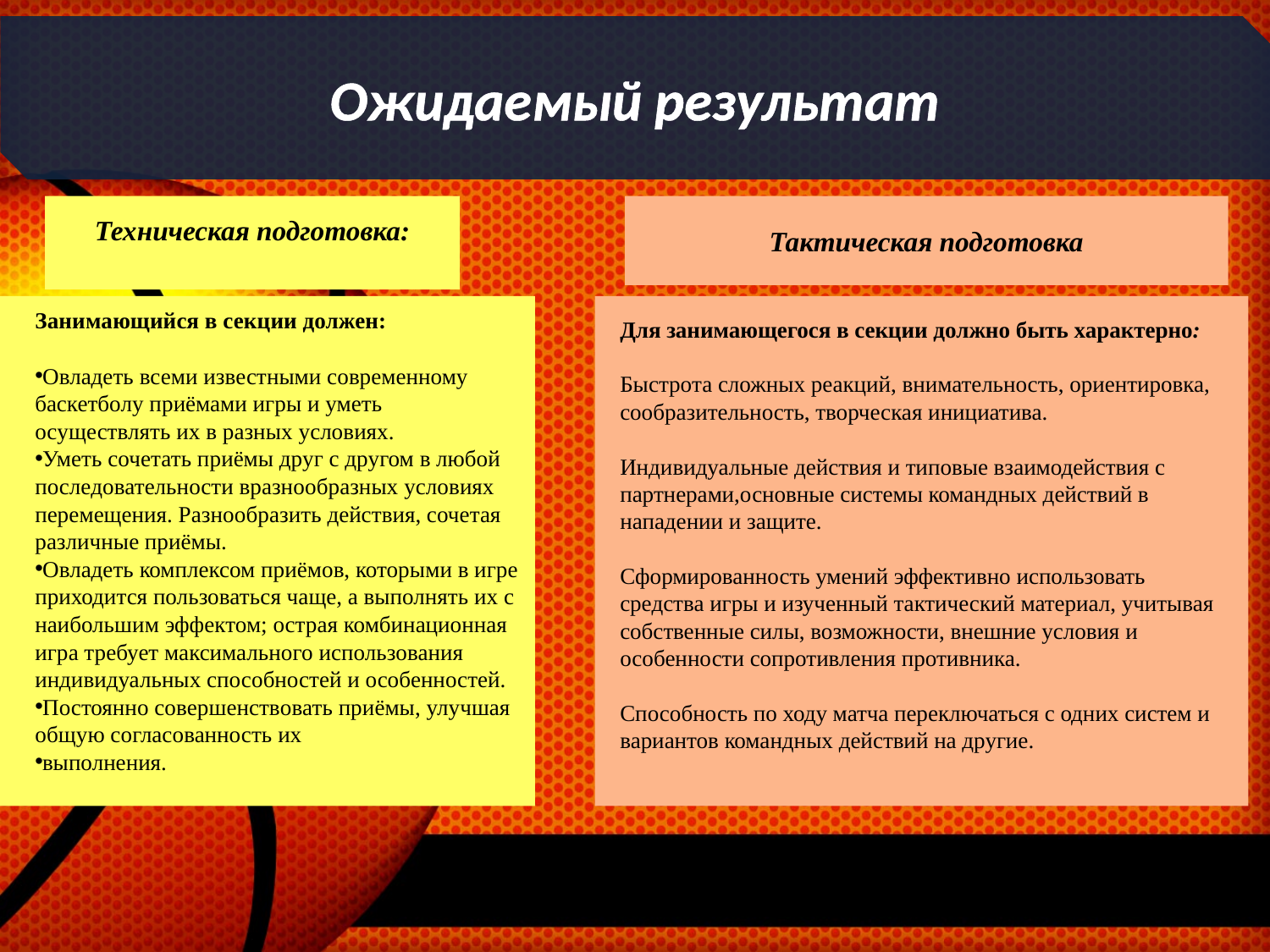

Ожидаемый результат
Техническая подготовка:

Тактическая подготовка
Занимающийся в секции должен:

Овладеть всеми известными современному баскетболу приёмами игры и уметь осуществлять их в разных условиях.
Уметь сочетать приёмы друг с другом в любой последовательности вразнообразных условиях перемещения. Разнообразить действия, сочетая различные приёмы.
Овладеть комплексом приёмов, которыми в игре приходится пользоваться чаще, а выполнять их с наибольшим эффектом; острая комбинационная игра требует максимального использования индивидуальных способностей и особенностей.
Постоянно совершенствовать приёмы, улучшая общую согласованность их
выполнения.

Для занимающегося в секции должно быть характерно:

Быстрота сложных реакций, внимательность, ориентировка, сообразительность, творческая инициатива.

Индивидуальные действия и типовые взаимодействия с партнерами,основные системы командных действий в нападении и защите.

Сформированность умений эффективно использовать средства игры и изученный тактический материал, учитывая собственные силы, возможности, внешние условия и особенности сопротивления противника.

Способность по ходу матча переключаться с одних систем и вариантов командных действий на другие.